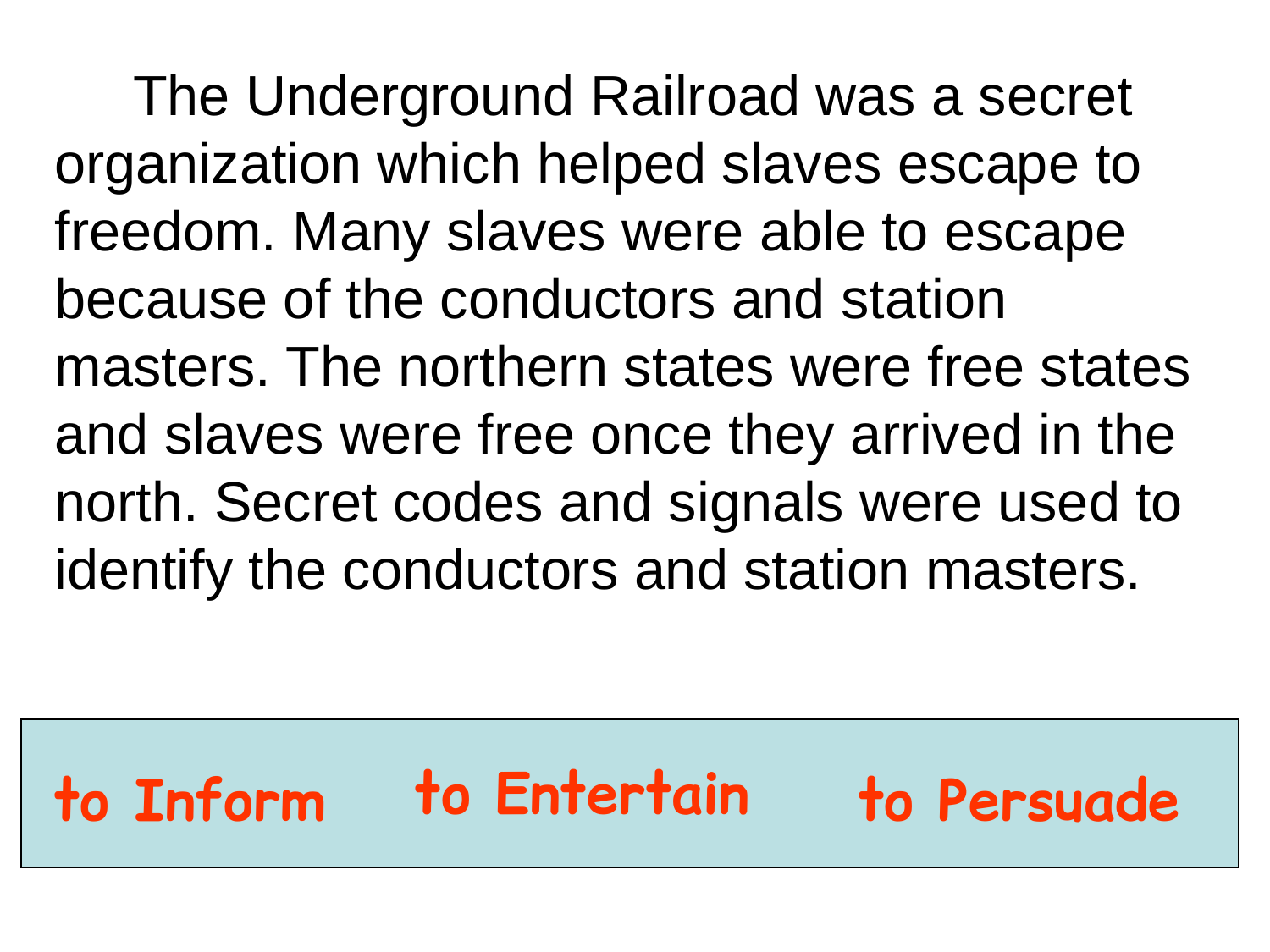

The Underground Railroad was a secret organization which helped slaves escape to freedom. Many slaves were able to escape because of the conductors and station masters. The northern states were free states and slaves were free once they arrived in the north. Secret codes and signals were used to identify the conductors and station masters.
 to Inform

 to Persuade
to Entertain